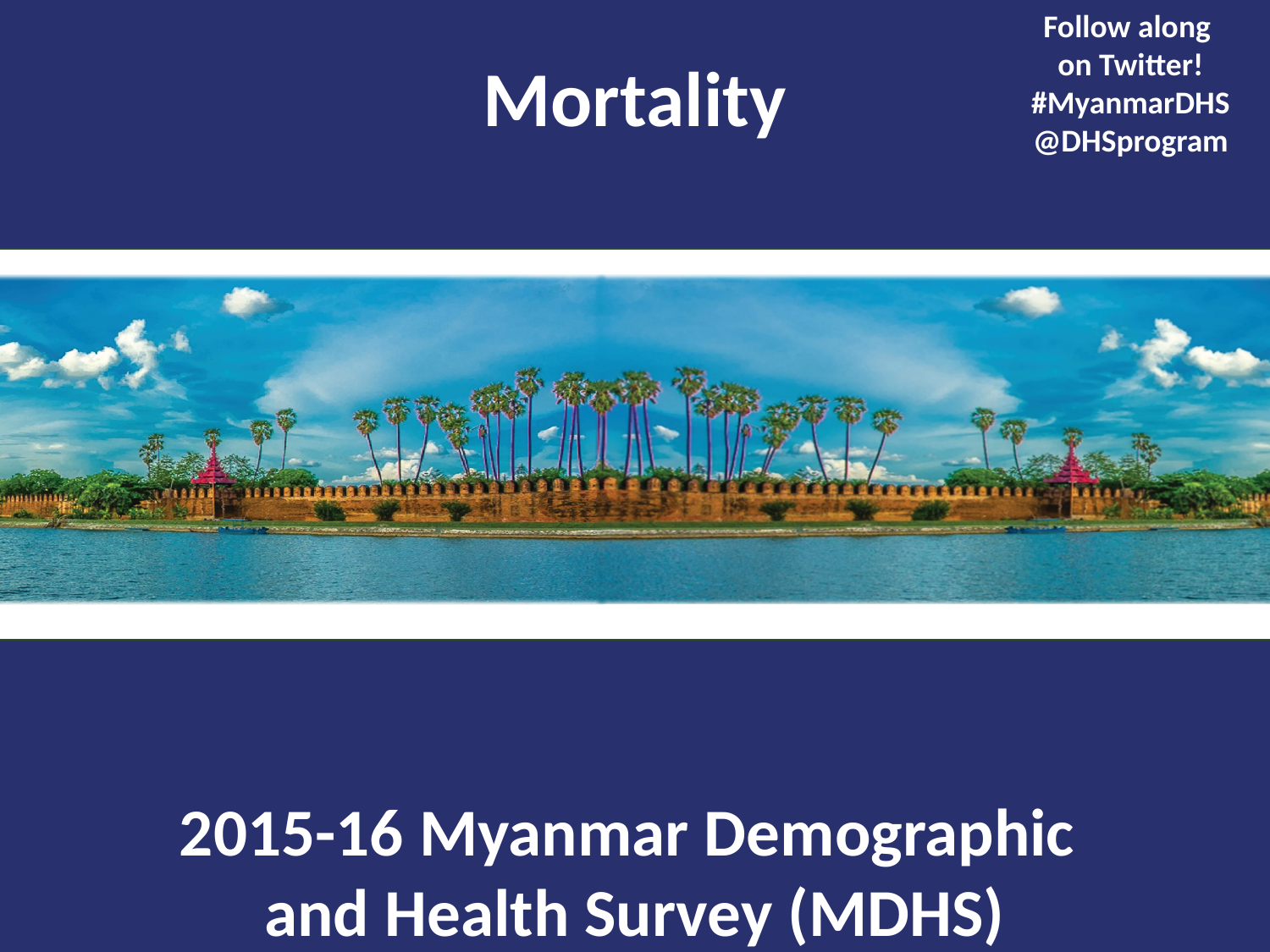

Follow along
on Twitter!
#MyanmarDHS
@DHSprogram
Mortality